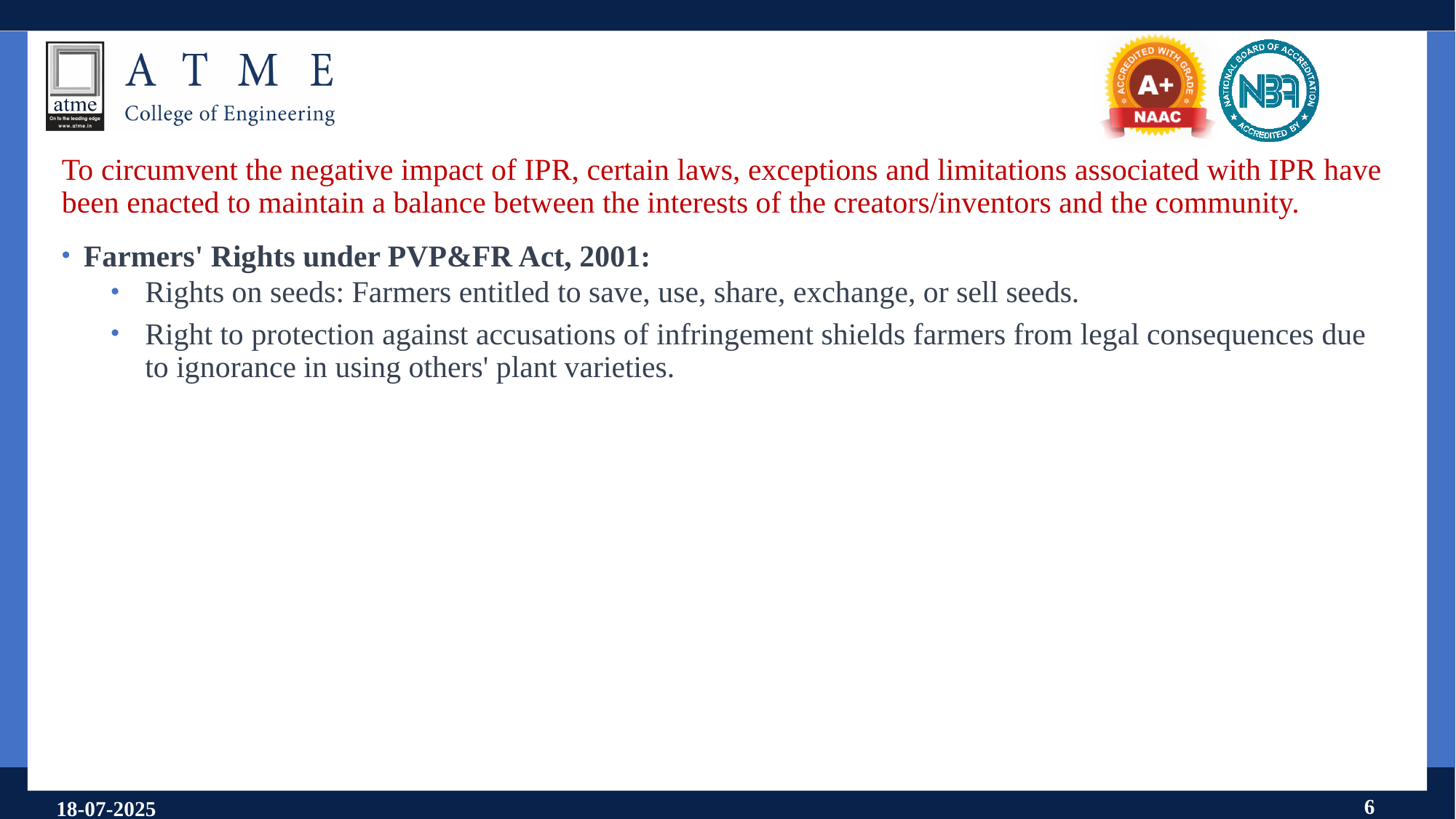

To circumvent the negative impact of IPR, certain laws, exceptions and limitations associated with IPR have been enacted to maintain a balance between the interests of the creators/inventors and the community.
Farmers' Rights under PVP&FR Act, 2001:
Rights on seeds: Farmers entitled to save, use, share, exchange, or sell seeds.
Right to protection against accusations of infringement shields farmers from legal consequences due to ignorance in using others' plant varieties.

6
18-07-2025